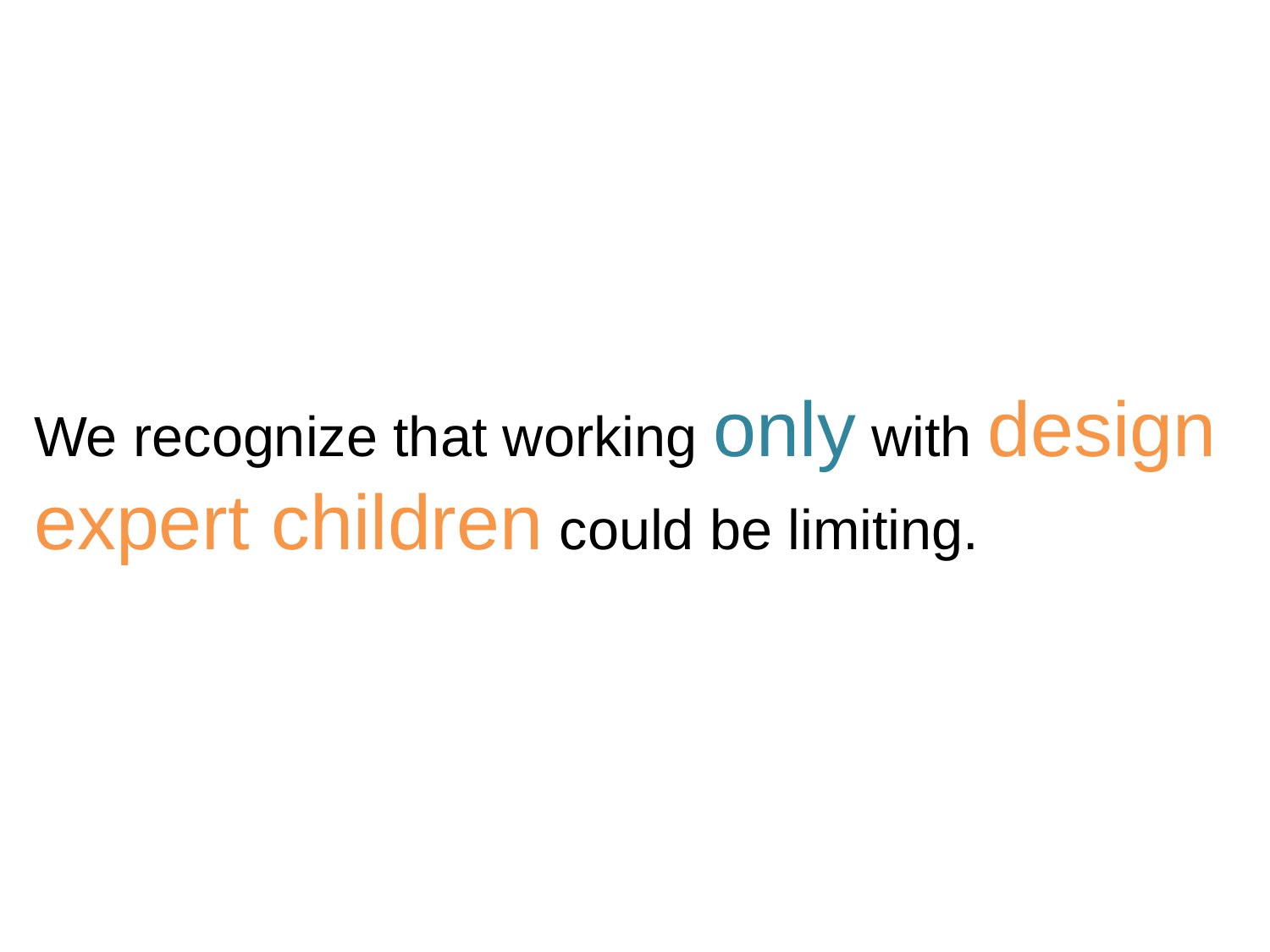

We recognize that working only with design expert children could be limiting.